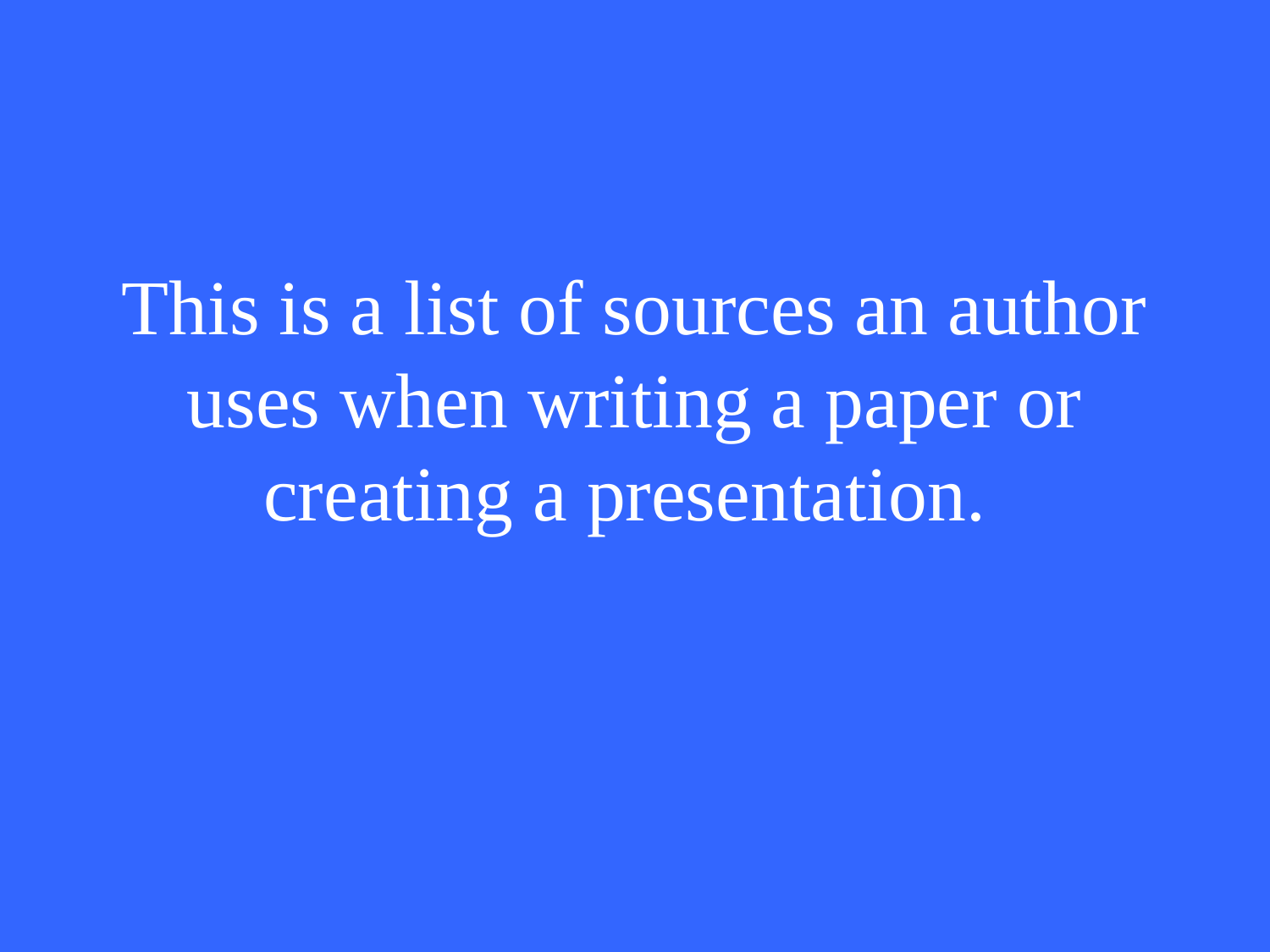

# This is a list of sources an author uses when writing a paper or creating a presentation.